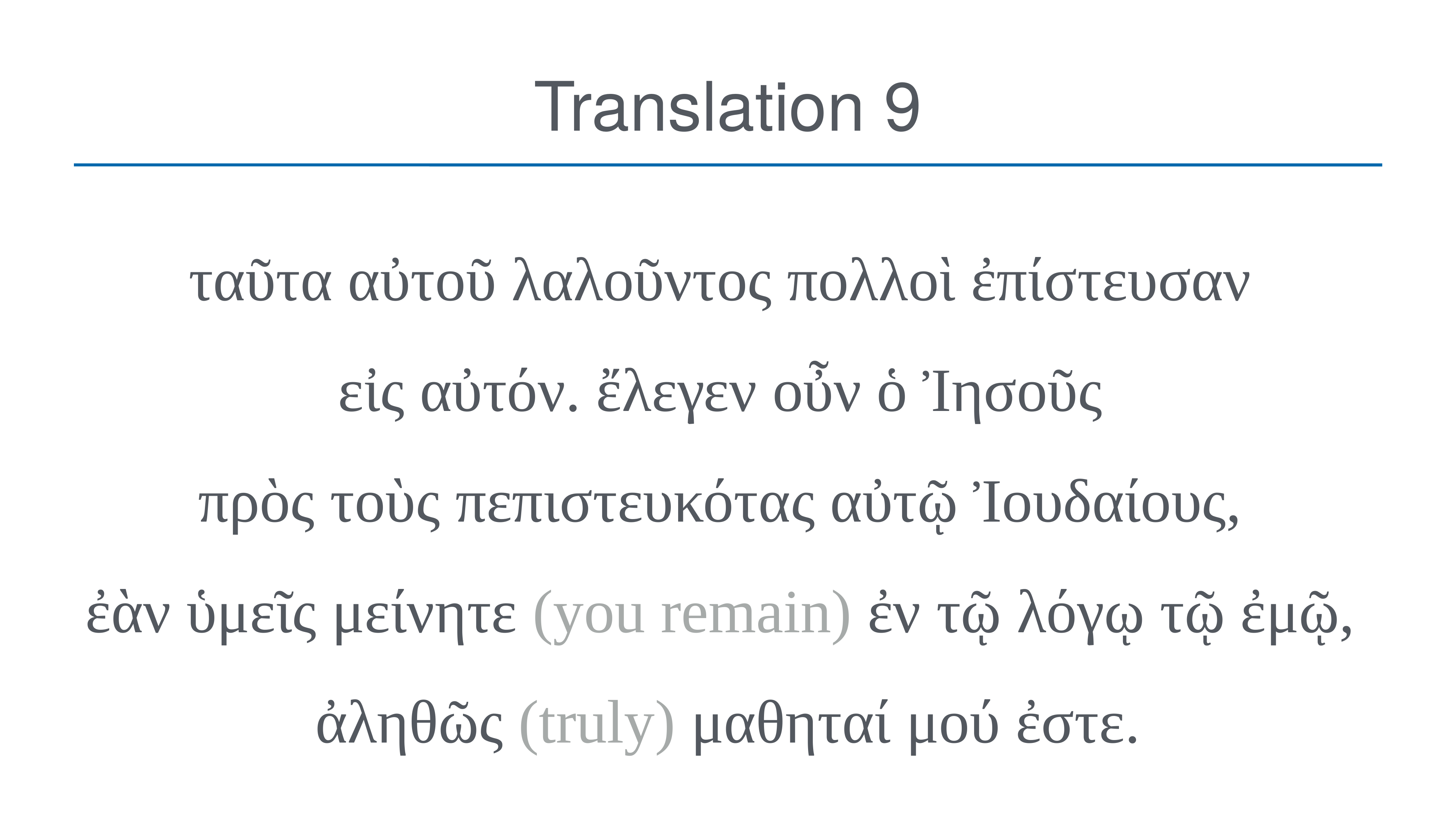

# Translation 9
ταῦτα αὐτοῦ λαλοῦντος πολλοὶ ἐπίστευσαν
εἰς αὐτόν. ἔλεγεν οὖν ὁ Ἰησοῦς
πρὸς τοὺς πεπιστευκότας αὐτῷ Ἰουδαίους,
ἐὰν ὑμεῖς μείνητε (you remain) ἐν τῷ λόγῳ τῷ ἐμῷ,
ἀληθῶς (truly) μαθηταί μού ἐστε.